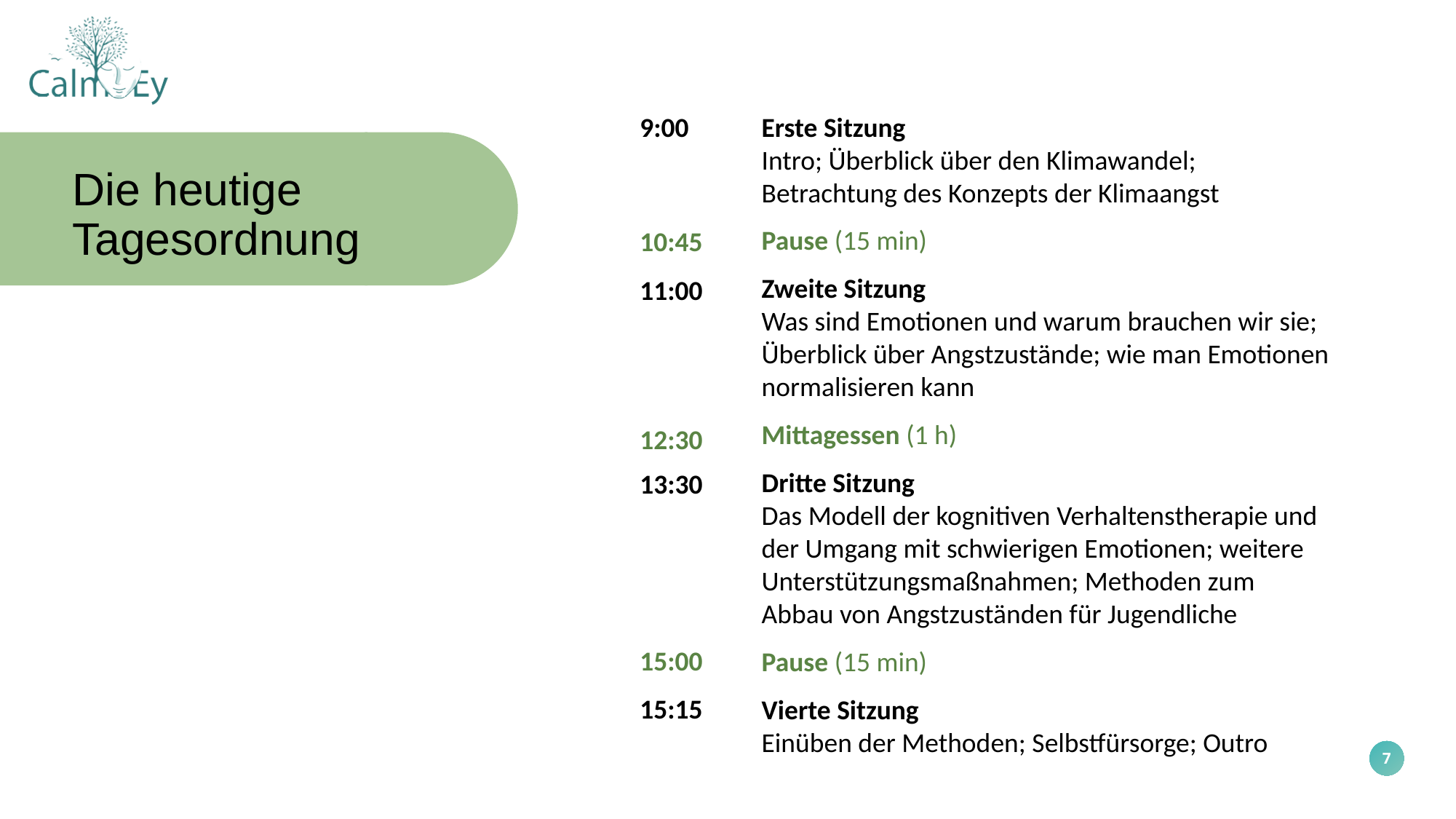

9:00
Erste Sitzung
Intro; Überblick über den Klimawandel;
Betrachtung des Konzepts der Klimaangst
Pause (15 min)
Zweite Sitzung
Was sind Emotionen und warum brauchen wir sie; Überblick über Angstzustände; wie man Emotionen normalisieren kann
Mittagessen (1 h)
Dritte Sitzung
Das Modell der kognitiven Verhaltenstherapie und der Umgang mit schwierigen Emotionen; weitere Unterstützungsmaßnahmen; Methoden zum Abbau von Angstzuständen für Jugendliche
Pause (15 min)
Vierte Sitzung
Einüben der Methoden; Selbstfürsorge; Outro

Die heutige Tagesordnung
10:45
11:00
12:30
13:30
15:00
15:15